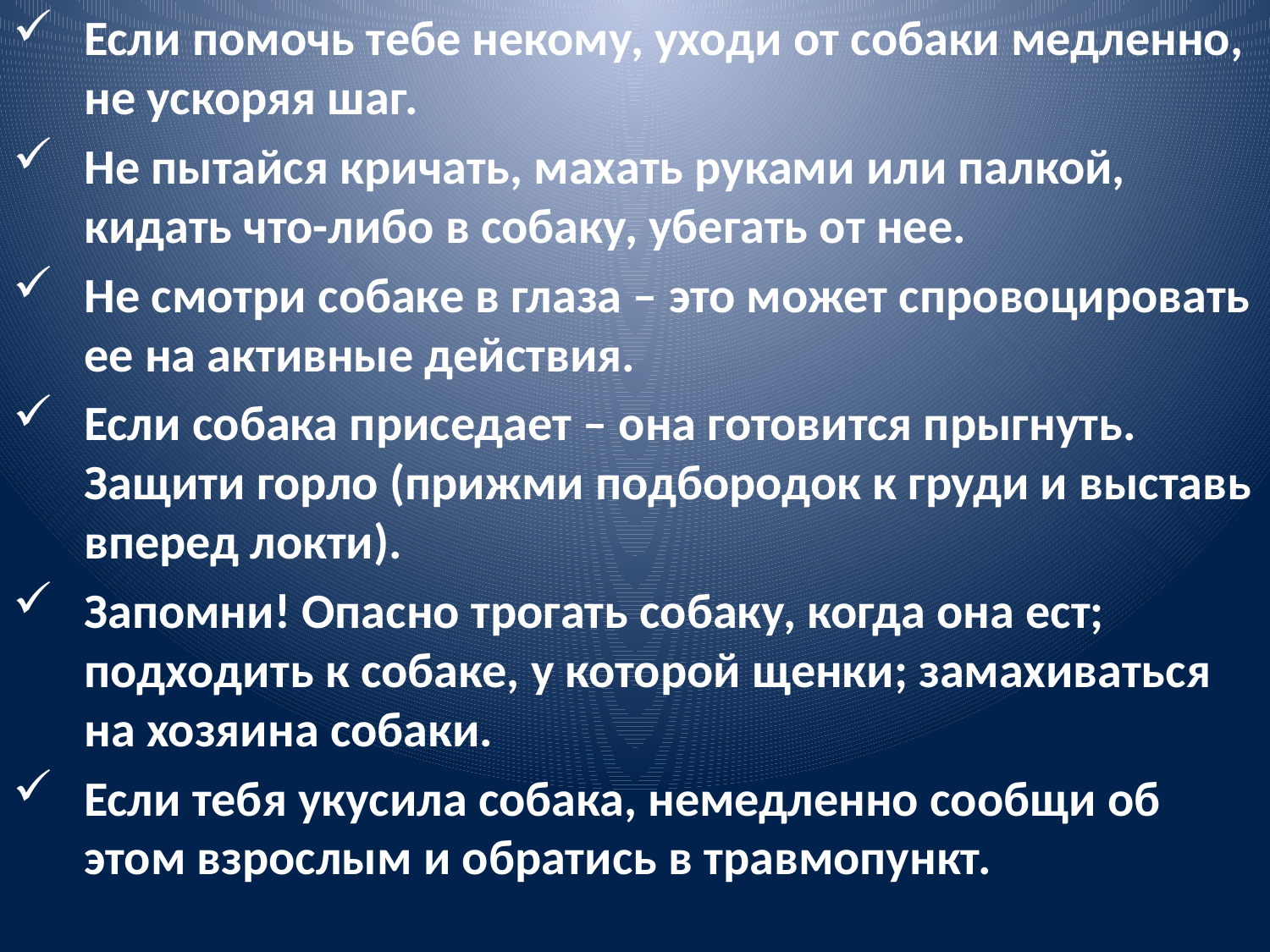

Если помочь тебе некому, уходи от собаки медленно, не ускоряя шаг.
Не пытайся кричать, махать руками или палкой, кидать что-либо в собаку, убегать от нее.
Не смотри собаке в глаза – это может спровоцировать ее на активные действия.
Если собака приседает – она готовится прыгнуть. Защити горло (прижми подбородок к груди и выставь вперед локти).
Запомни! Опасно трогать собаку, когда она ест; подходить к собаке, у которой щенки; замахиваться на хозяина собаки.
Если тебя укусила собака, немедленно сообщи об этом взрослым и обратись в травмопункт.

#